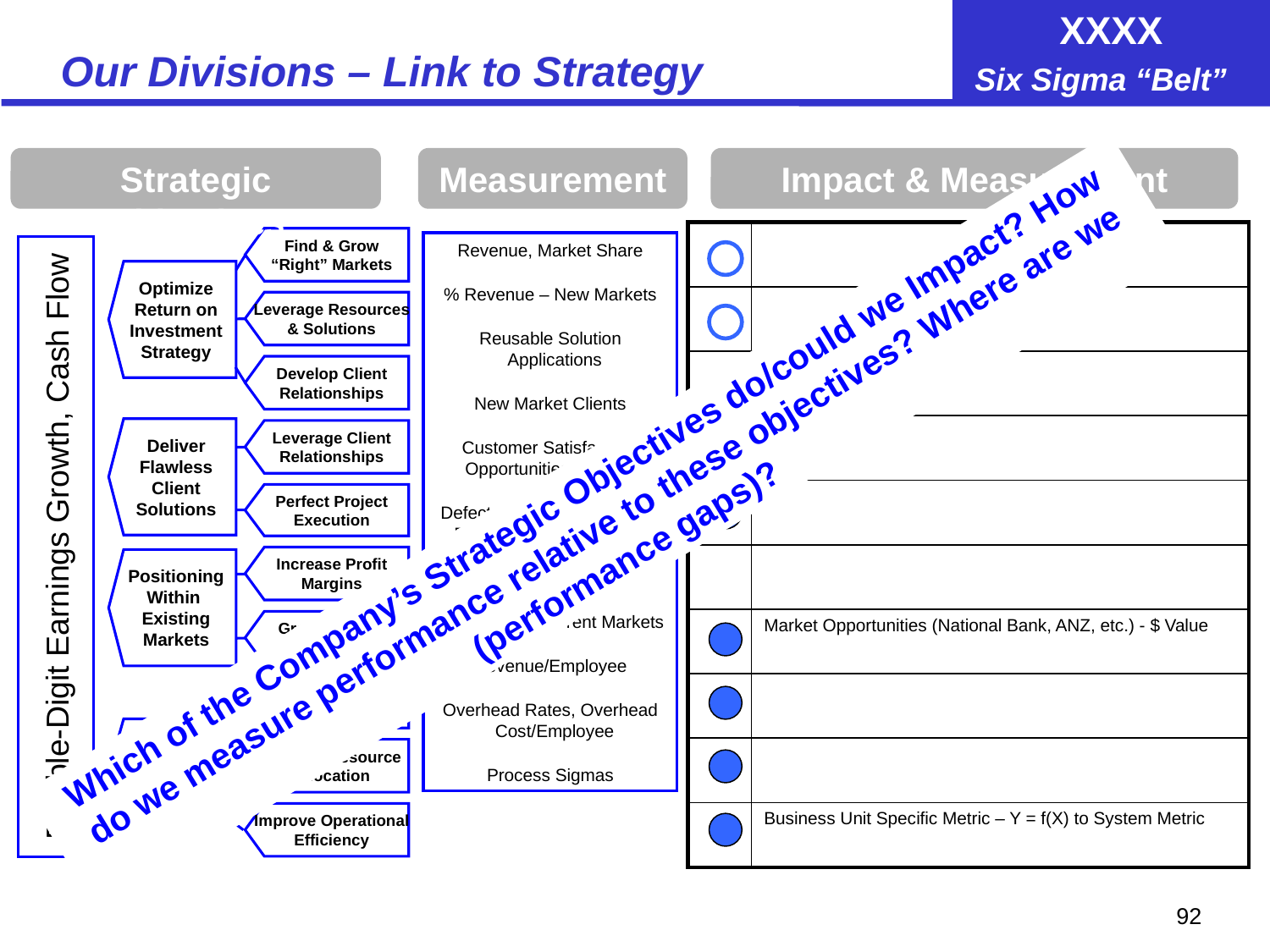

# Our Divisions – Link to Strategy
Strategic Objectives
Measurement
Impact & Measurement
|  |  |
| --- | --- |
|  |  |
|  |  |
|  |  |
|  |  |
|  |  |
|  | Market Opportunities (National Bank, ANZ, etc.) - $ Value |
|  |  |
|  |  |
|  | Business Unit Specific Metric – Y = f(X) to System Metric |
Find & Grow
“Right” Markets
Revenue, Market Share
% Revenue – New Markets
Reusable Solution Applications
New Market Clients
Customer Satisfaction, Opportunities identified
Defects, Schedule & Budget Performance, Satisfaction
Profit Margin
% Revenue- Current Markets
Revenue/Employee
Overhead Rates, Overhead Cost/Employee
Process Sigmas

Optimize
Return on
Investment
Strategy
Leverage Resources
& Solutions

Develop Client
Relationships

Deliver
Flawless
Client
Solutions
Leverage Client
Relationships

Which of the Company’s Strategic Objectives do/could we Impact? How do we measure performance relative to these objectives? Where are we (performance gaps)?
Perfect Project
Execution

Double-Digit Earnings Growth, Cash Flow

Increase Profit
Margins
Positioning
Within
Existing
Markets

Grow Existing
Markets

Improve
Productivity

Minimize
Cost of
Business
Improve Resource
Allocation

Improve Operational
Efficiency